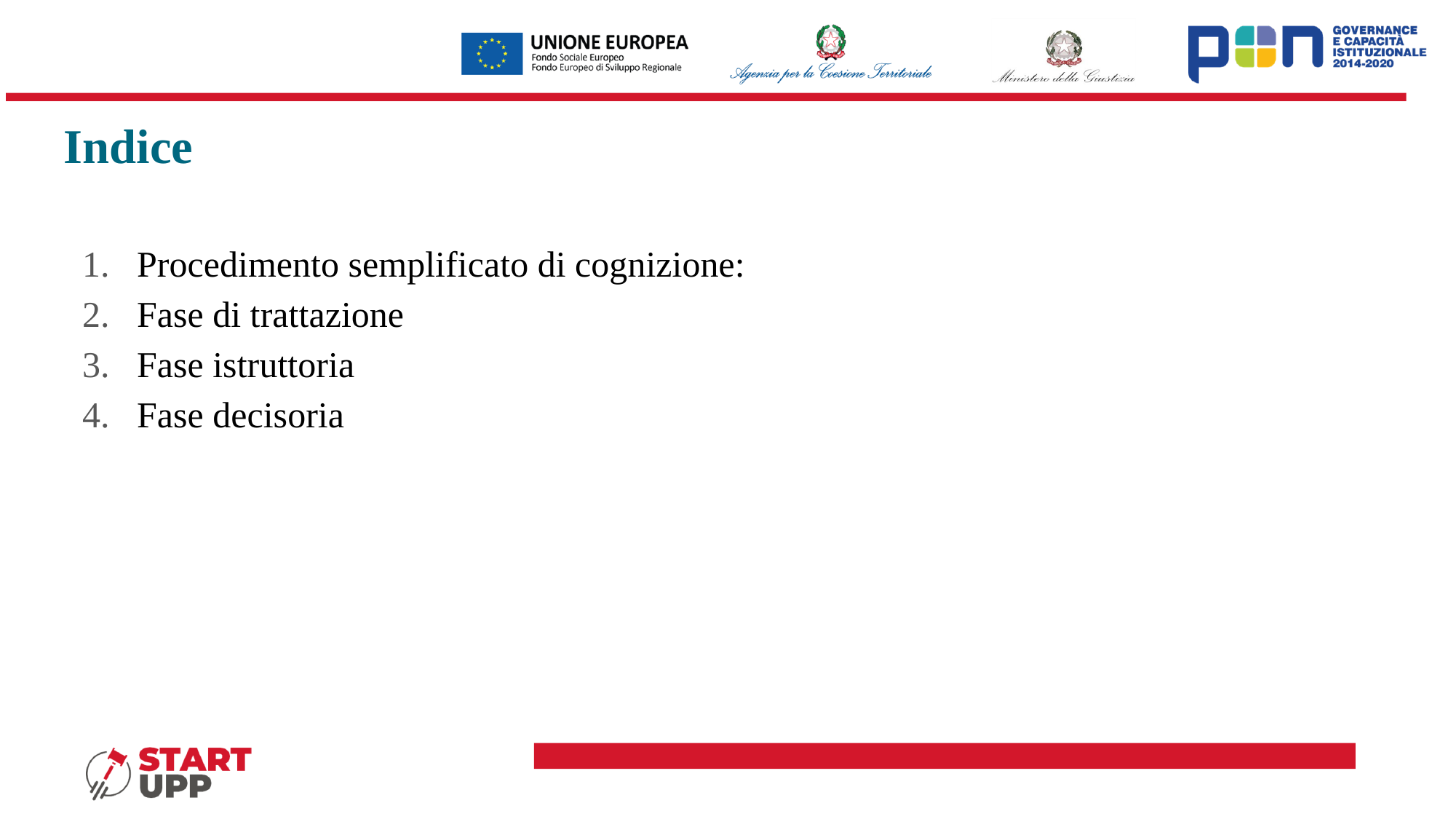

# Indice
Procedimento semplificato di cognizione:
Fase di trattazione
Fase istruttoria
Fase decisoria